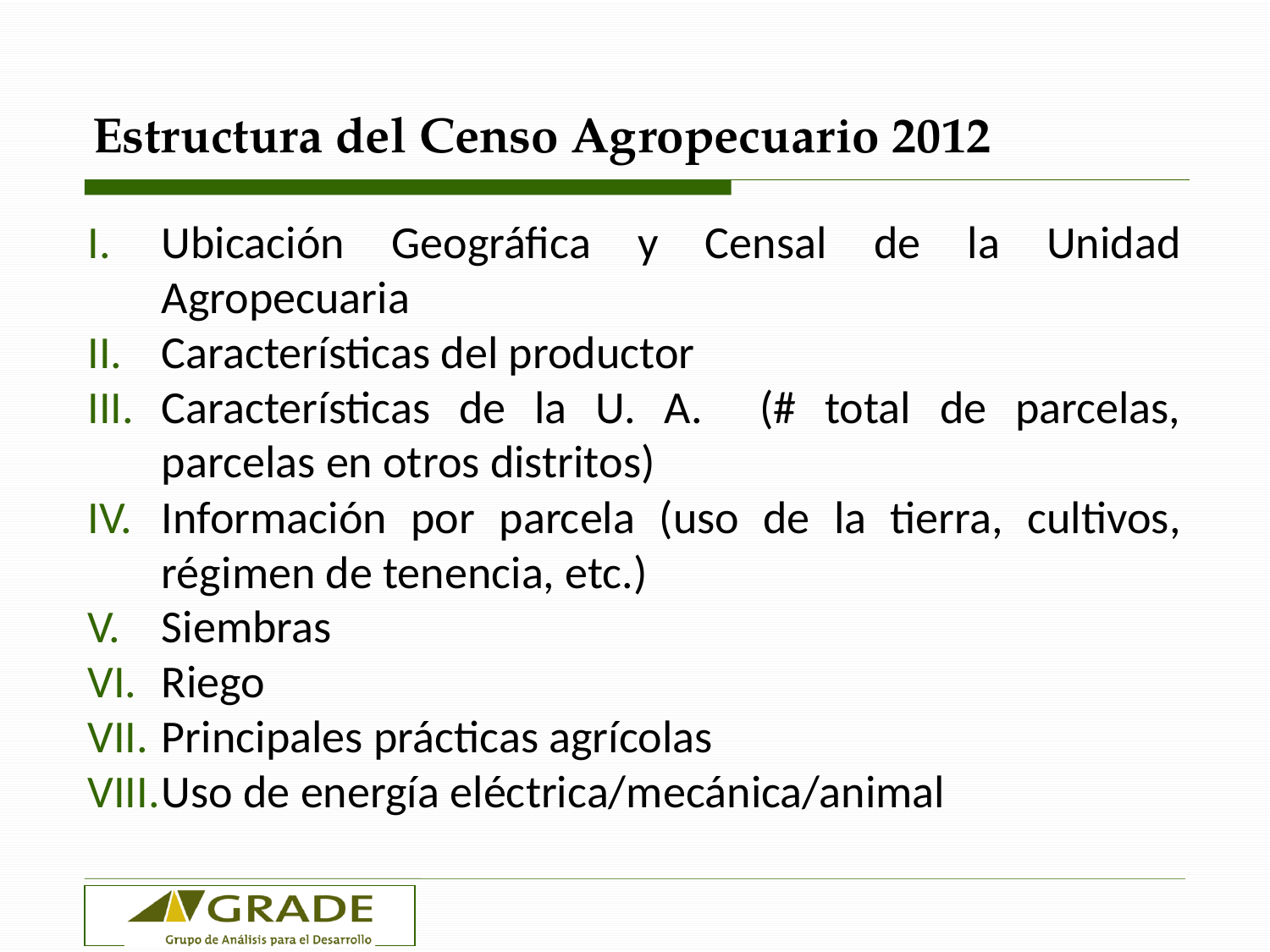

# Estructura del Censo Agropecuario 2012
Ubicación Geográfica y Censal de la Unidad Agropecuaria
Características del productor
Características de la U. A.  (# total de parcelas, parcelas en otros distritos)
Información por parcela (uso de la tierra, cultivos, régimen de tenencia, etc.)
Siembras
Riego
Principales prácticas agrícolas
Uso de energía eléctrica/mecánica/animal